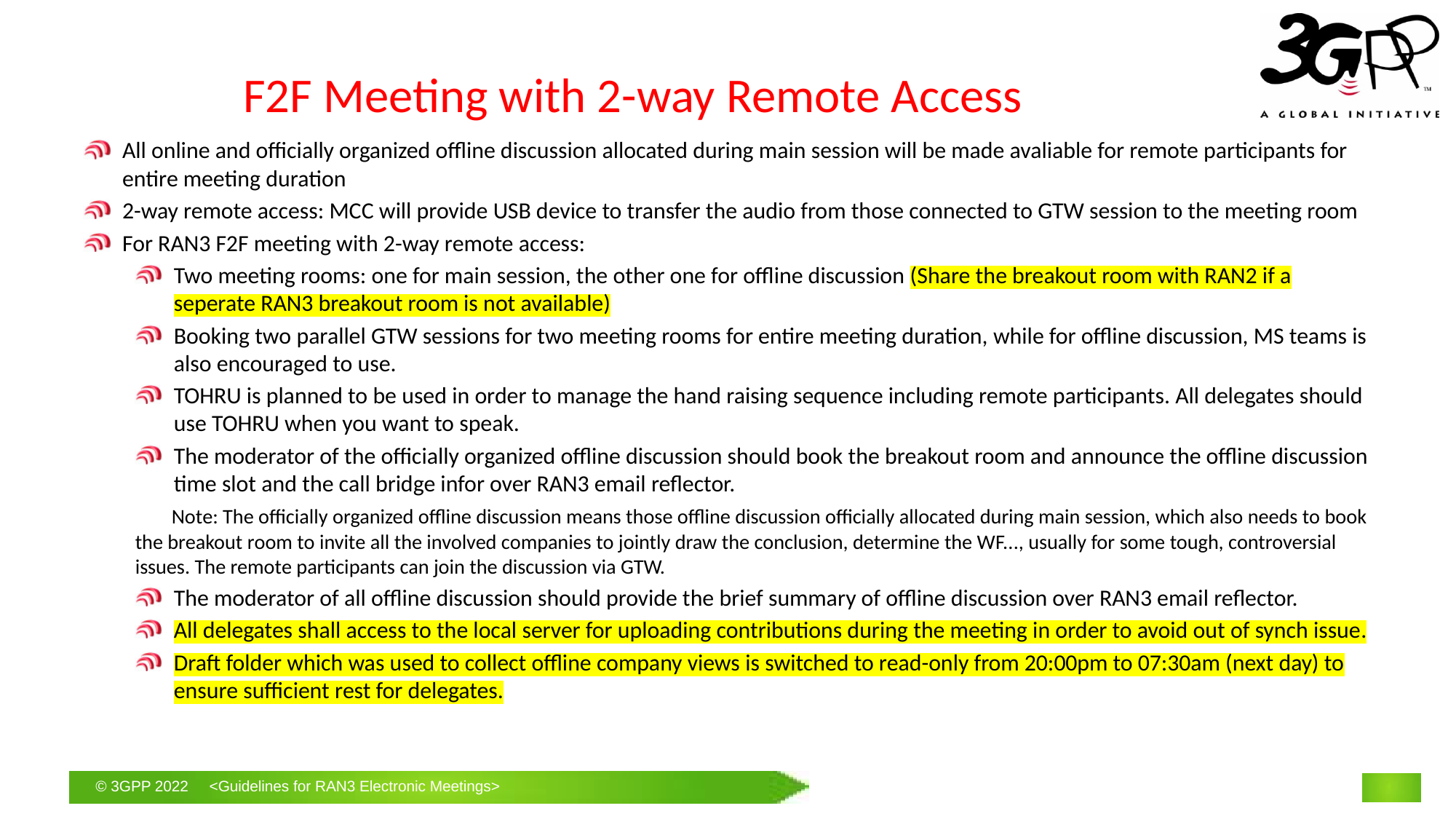

# F2F Meeting with 2-way Remote Access
All online and officially organized offline discussion allocated during main session will be made avaliable for remote participants for entire meeting duration
2-way remote access: MCC will provide USB device to transfer the audio from those connected to GTW session to the meeting room
For RAN3 F2F meeting with 2-way remote access:
Two meeting rooms: one for main session, the other one for offline discussion (Share the breakout room with RAN2 if a seperate RAN3 breakout room is not available)
Booking two parallel GTW sessions for two meeting rooms for entire meeting duration, while for offline discussion, MS teams is also encouraged to use.
TOHRU is planned to be used in order to manage the hand raising sequence including remote participants. All delegates should use TOHRU when you want to speak.
The moderator of the officially organized offline discussion should book the breakout room and announce the offline discussion time slot and the call bridge infor over RAN3 email reflector.
       Note: The officially organized offline discussion means those offline discussion officially allocated during main session, which also needs to book the breakout room to invite all the involved companies to jointly draw the conclusion, determine the WF..., usually for some tough, controversial issues. The remote participants can join the discussion via GTW.
The moderator of all offline discussion should provide the brief summary of offline discussion over RAN3 email reflector.
All delegates shall access to the local server for uploading contributions during the meeting in order to avoid out of synch issue.
Draft folder which was used to collect offline company views is switched to read-only from 20:00pm to 07:30am (next day) to ensure sufficient rest for delegates.

8